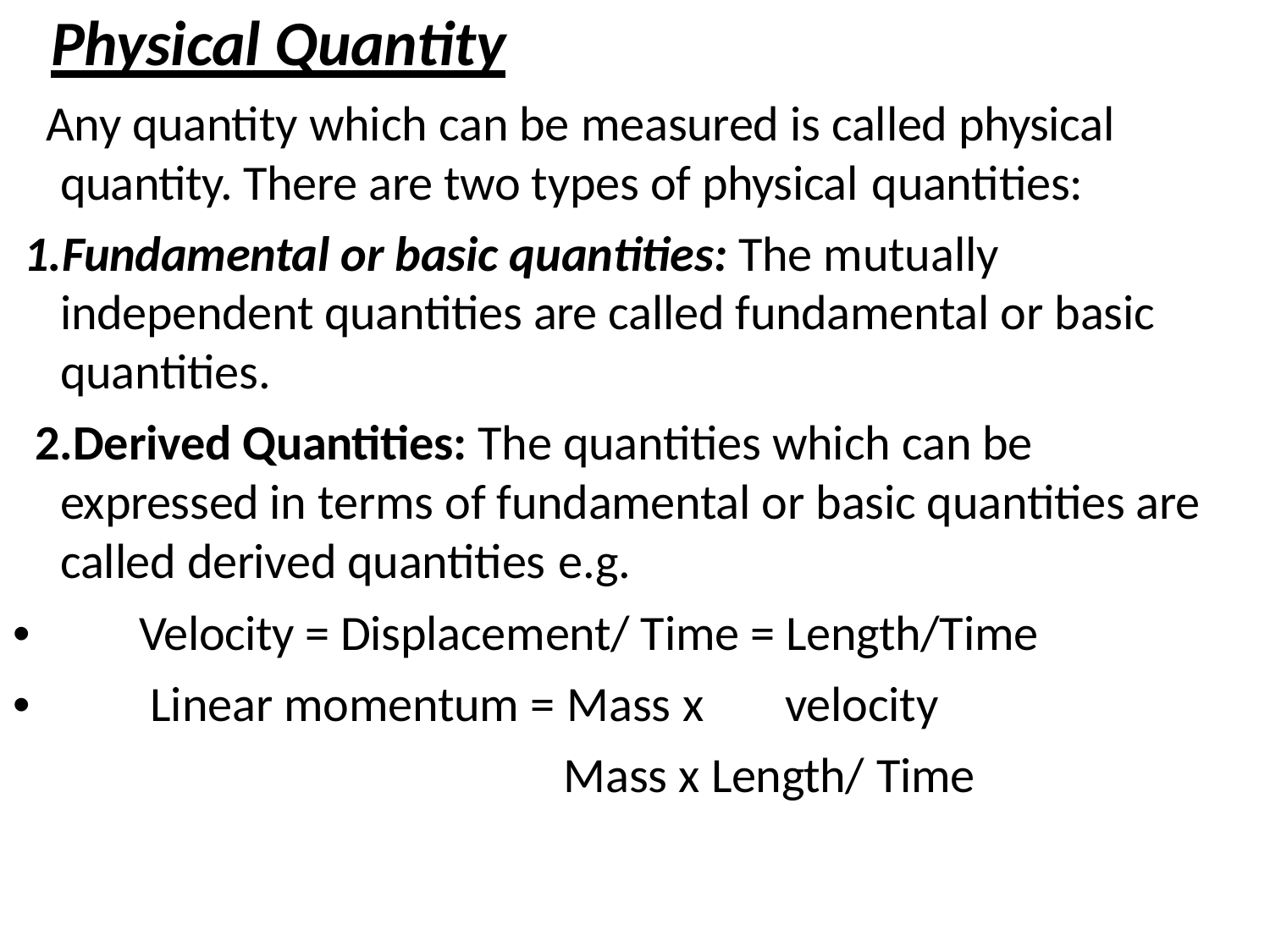

# Physical Quantity
Any quantity which can be measured is called physical  quantity. There are two types of physical quantities:
Fundamental or basic quantities: The mutually  independent quantities are called fundamental or basic  quantities.
Derived Quantities: The quantities which can be  expressed in terms of fundamental or basic quantities are  called derived quantities e.g.
•
•
Velocity = Displacement/ Time = Length/Time  Linear momentum = Mass x	velocity
Mass x Length/ Time